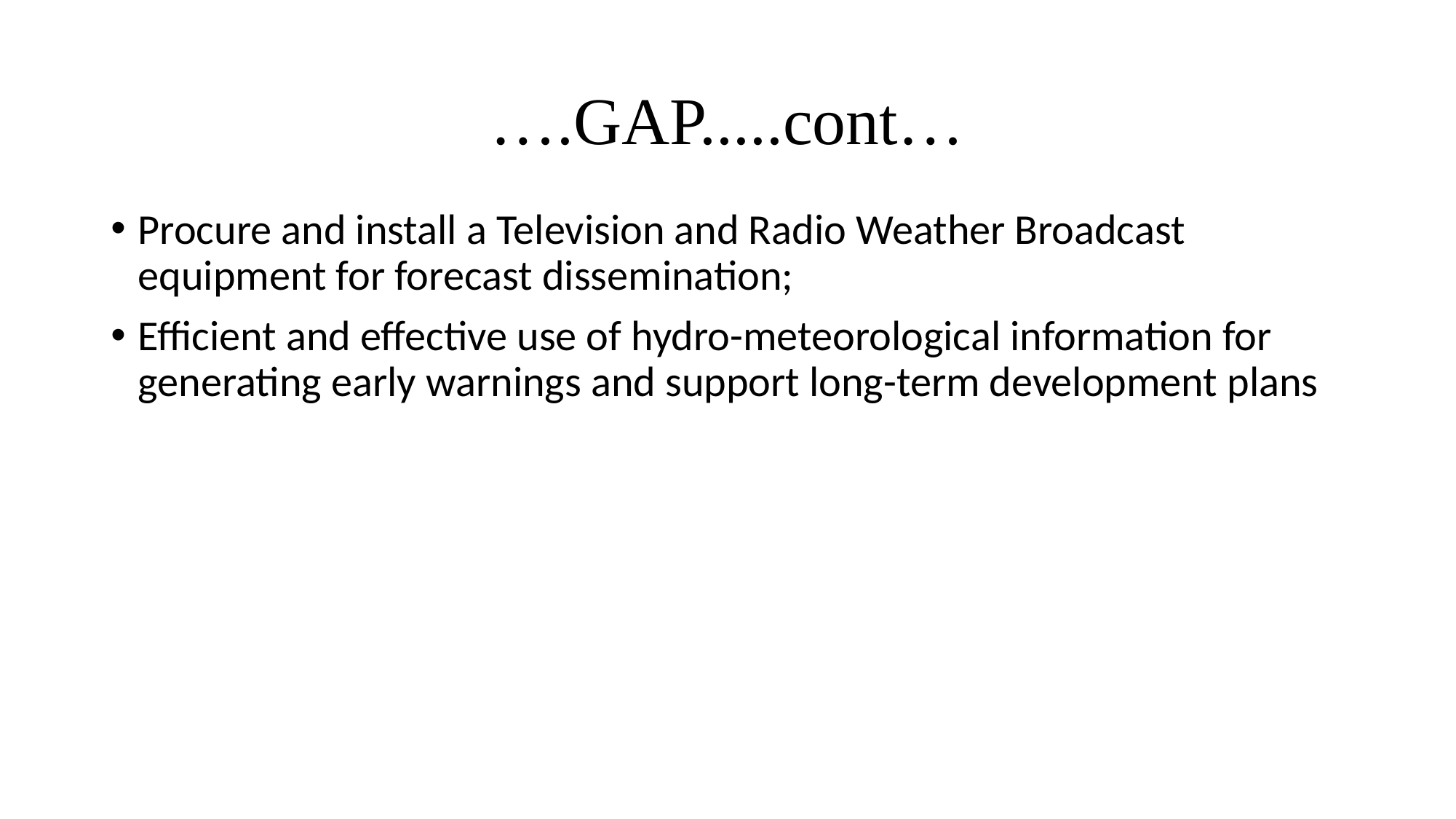

# ….GAP.....cont…
Procure and install a Television and Radio Weather Broadcast equipment for forecast dissemination;
Efficient and effective use of hydro-meteorological information for generating early warnings and support long-term development plans